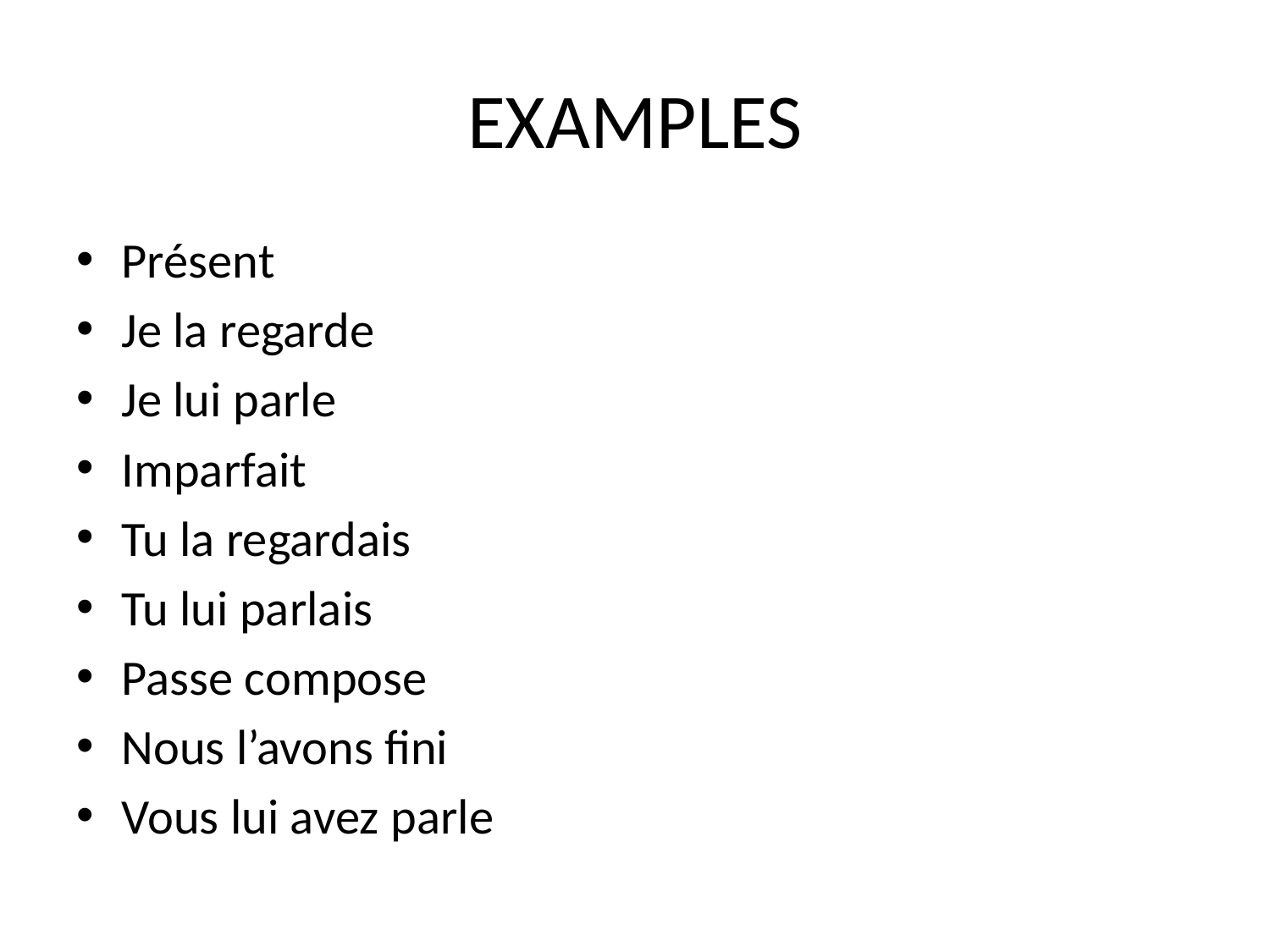

# EXAMPLES
Présent
Je la regarde
Je lui parle
Imparfait
Tu la regardais
Tu lui parlais
Passe compose
Nous l’avons fini
Vous lui avez parle